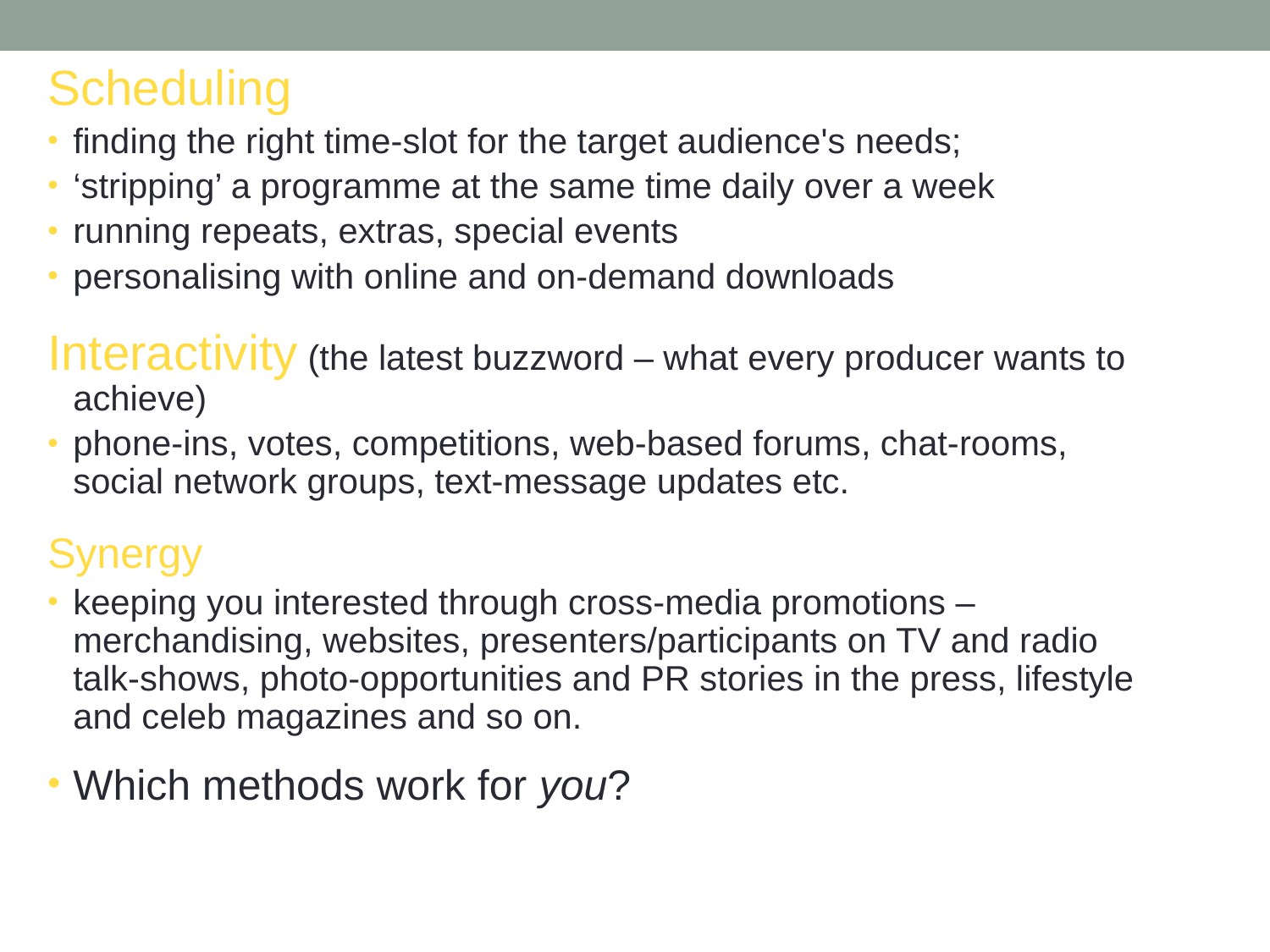

Scheduling
finding the right time-slot for the target audience's needs;
‘stripping’ a programme at the same time daily over a week
running repeats, extras, special events
personalising with online and on-demand downloads
Interactivity (the latest buzzword – what every producer wants to achieve)
phone-ins, votes, competitions, web-based forums, chat-rooms, social network groups, text-message updates etc.
Synergy
keeping you interested through cross-media promotions – merchandising, websites, presenters/participants on TV and radio talk-shows, photo-opportunities and PR stories in the press, lifestyle and celeb magazines and so on.
Which methods work for you?
# Targeting the Audience